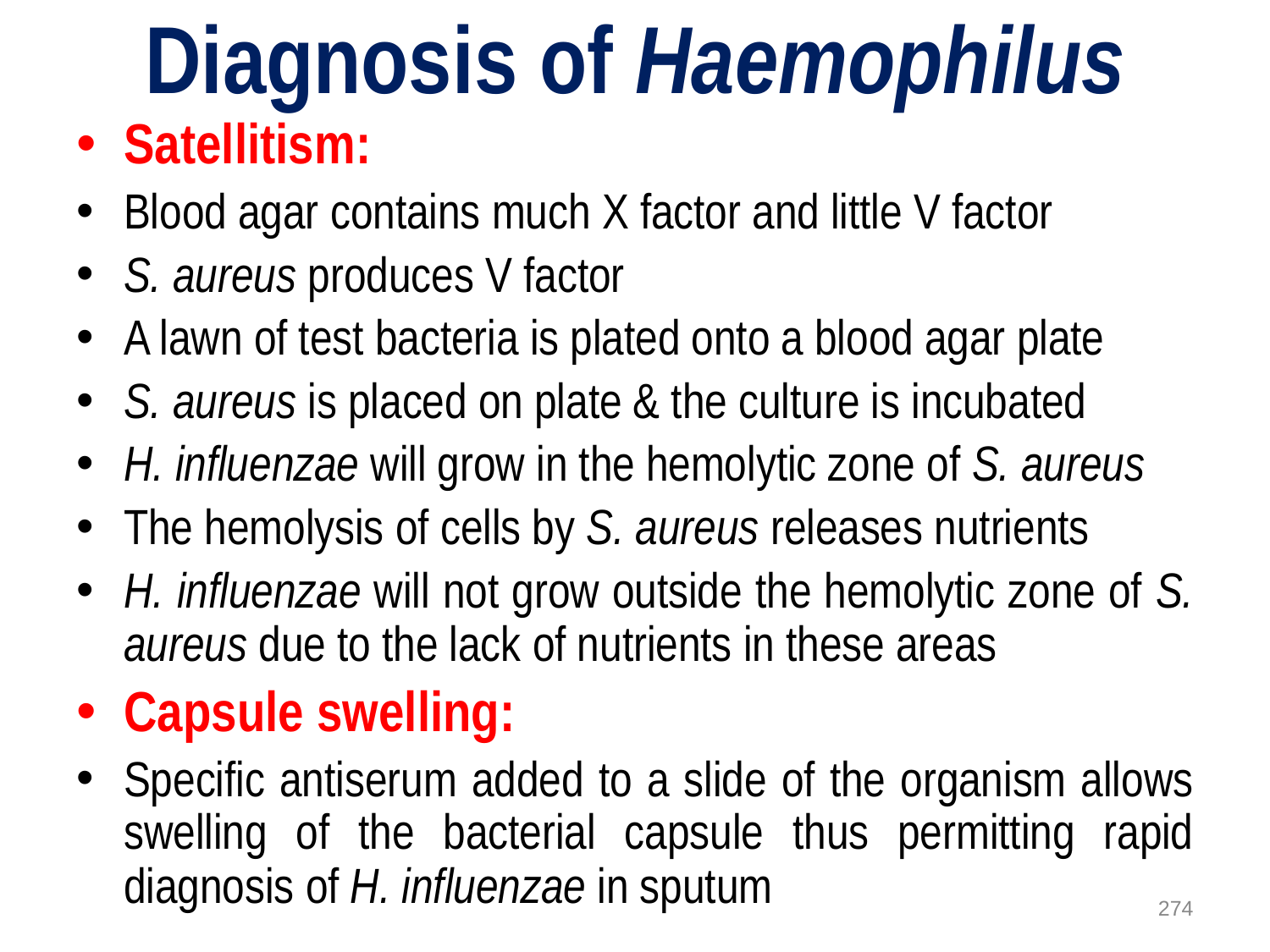

# Diagnosis of Haemophilus
Satellitism:
Blood agar contains much X factor and little V factor
S. aureus produces V factor
A lawn of test bacteria is plated onto a blood agar plate
S. aureus is placed on plate & the culture is incubated
H. influenzae will grow in the hemolytic zone of S. aureus
The hemolysis of cells by S. aureus releases nutrients
H. influenzae will not grow outside the hemolytic zone of S. aureus due to the lack of nutrients in these areas
Capsule swelling:
Specific antiserum added to a slide of the organism allows swelling of the bacterial capsule thus permitting rapid diagnosis of H. influenzae in sputum

274